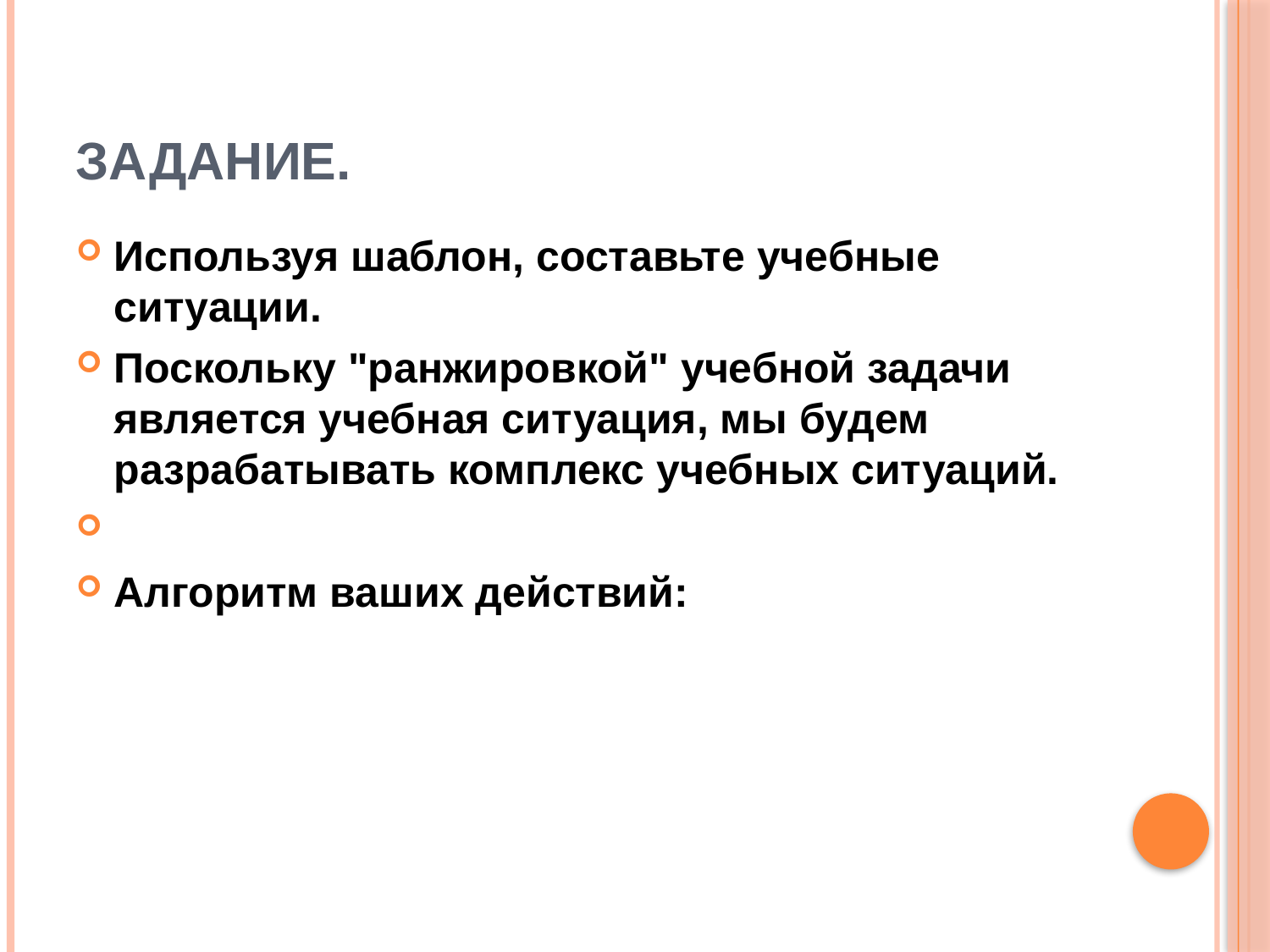

# Задание.
Используя шаблон, составьте учебные ситуации.
Поскольку "ранжировкой" учебной задачи является учебная ситуация, мы будем разрабатывать комплекс учебных ситуаций.

Алгоритм ваших действий: